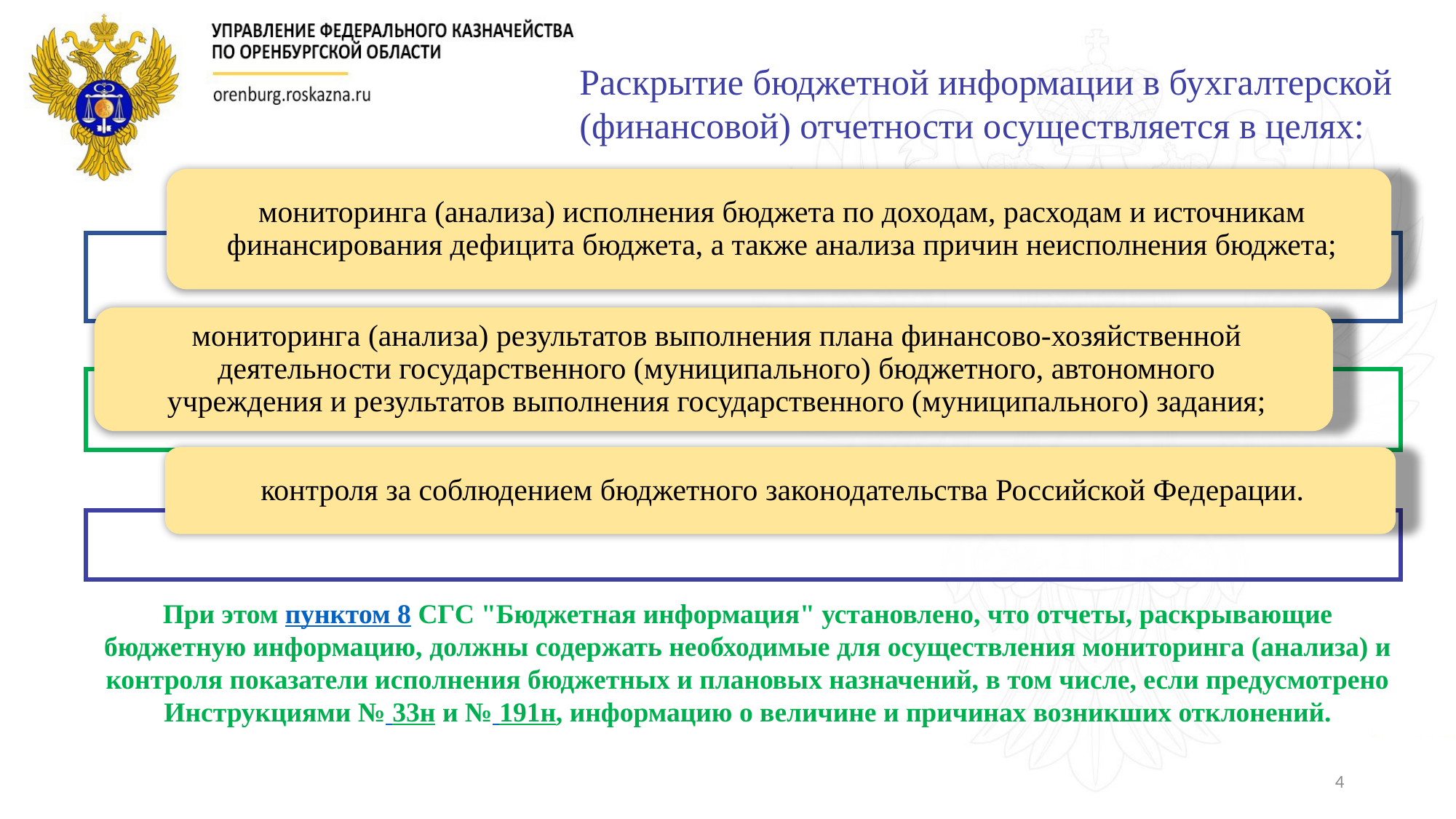

Раскрытие бюджетной информации в бухгалтерской (финансовой) отчетности осуществляется в целях:
мониторинга (анализа) исполнения бюджета по доходам, расходам и источникам финансирования дефицита бюджета, а также анализа причин неисполнения бюджета;
мониторинга (анализа) результатов выполнения плана финансово-хозяйственной деятельности государственного (муниципального) бюджетного, автономного учреждения и результатов выполнения государственного (муниципального) задания;
контроля за соблюдением бюджетного законодательства Российской Федерации.
При этом пунктом 8 СГС "Бюджетная информация" установлено, что отчеты, раскрывающие бюджетную информацию, должны содержать необходимые для осуществления мониторинга (анализа) и контроля показатели исполнения бюджетных и плановых назначений, в том числе, если предусмотрено Инструкциями № 33н и № 191н, информацию о величине и причинах возникших отклонений.
4